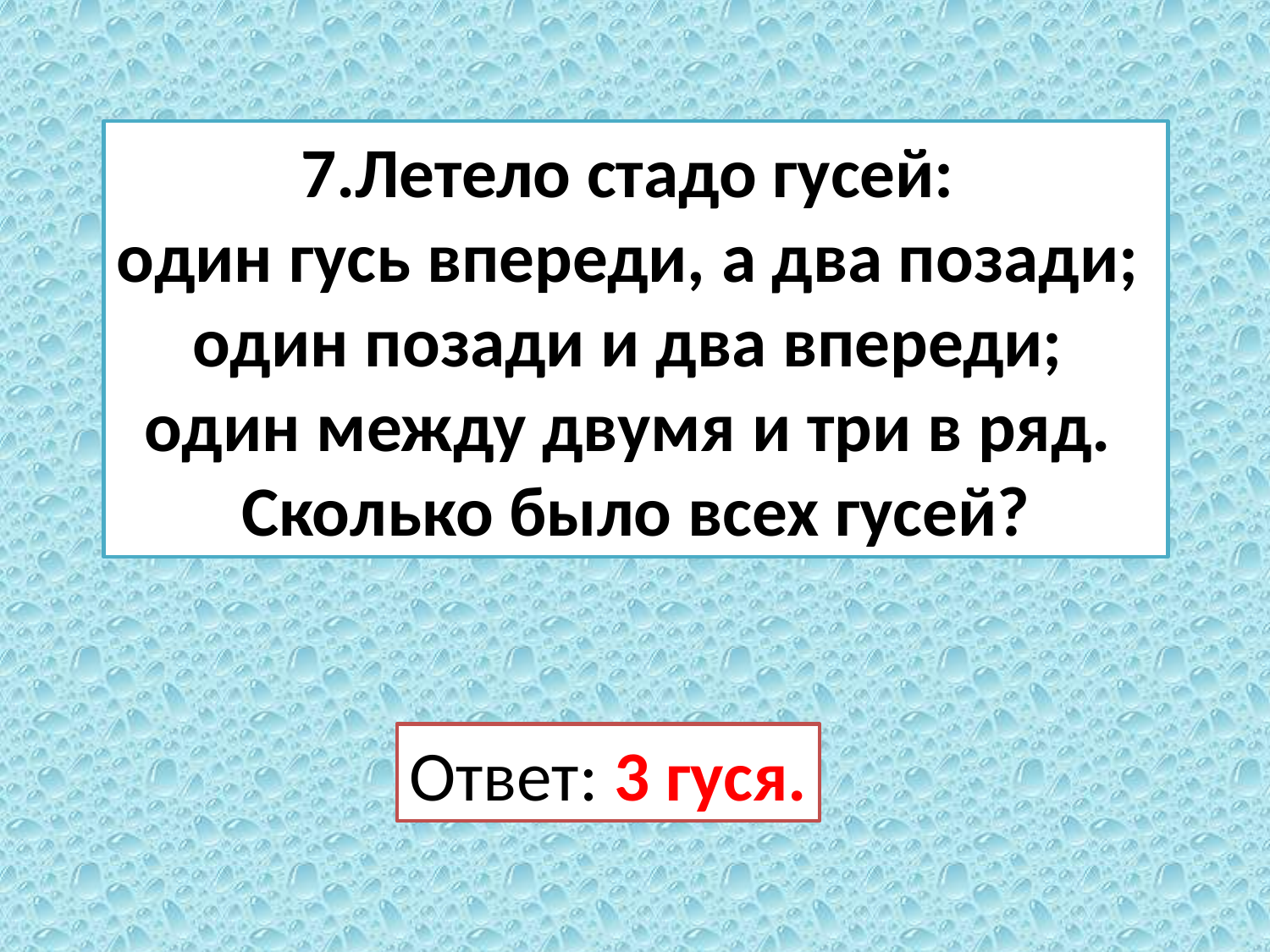

7.Летело стадо гусей:
один гусь впереди, а два позади;
один позади и два впереди;
один между двумя и три в ряд.
Сколько было всех гусей?
Ответ: 3 гуся.